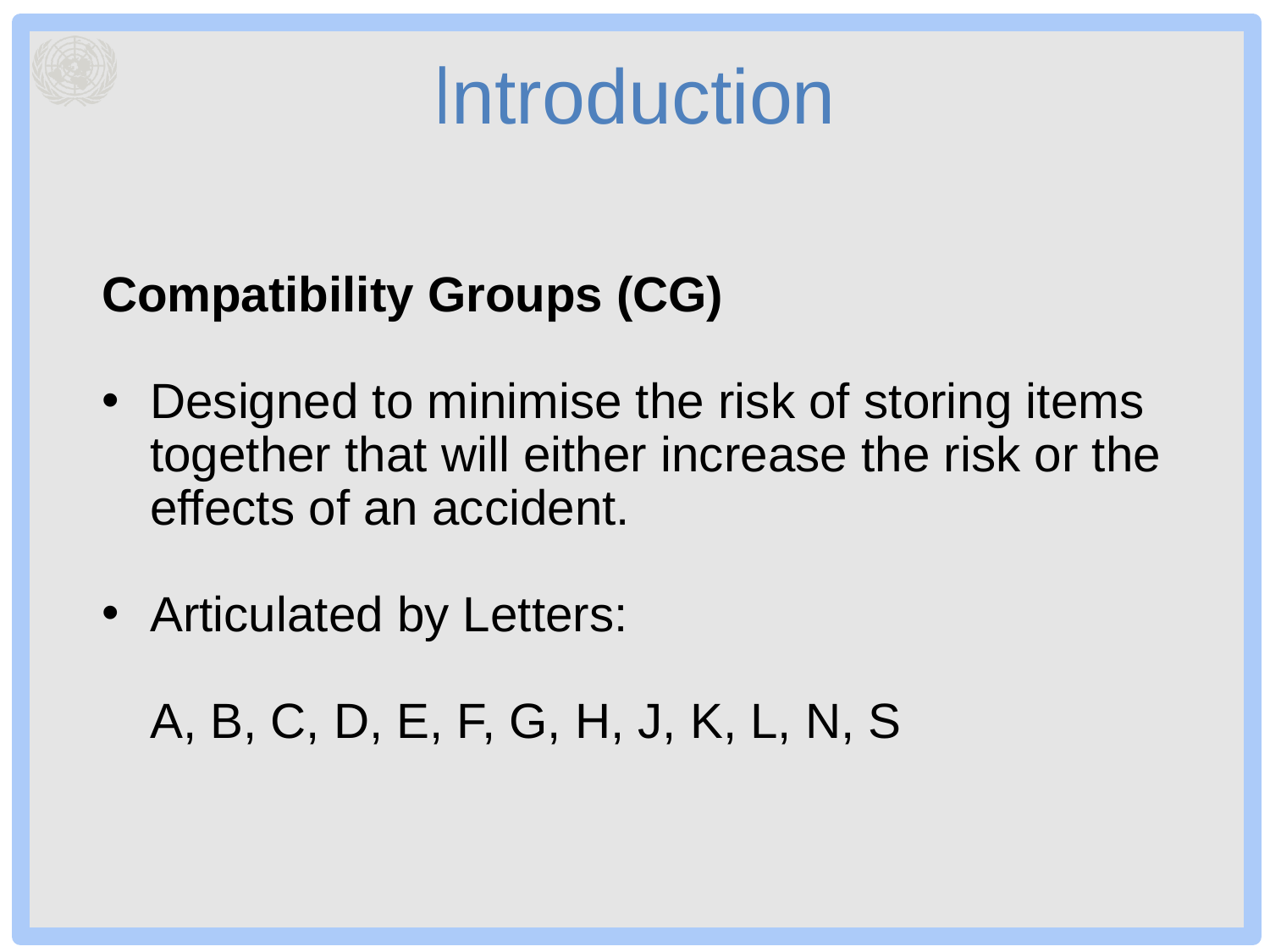

# Introduction
Compatibility Groups (CG)

Designed to minimise the risk of storing items together that will either increase the risk or the effects of an accident.

Articulated by Letters:

A, B, C, D, E, F, G, H, J, K, L, N, S